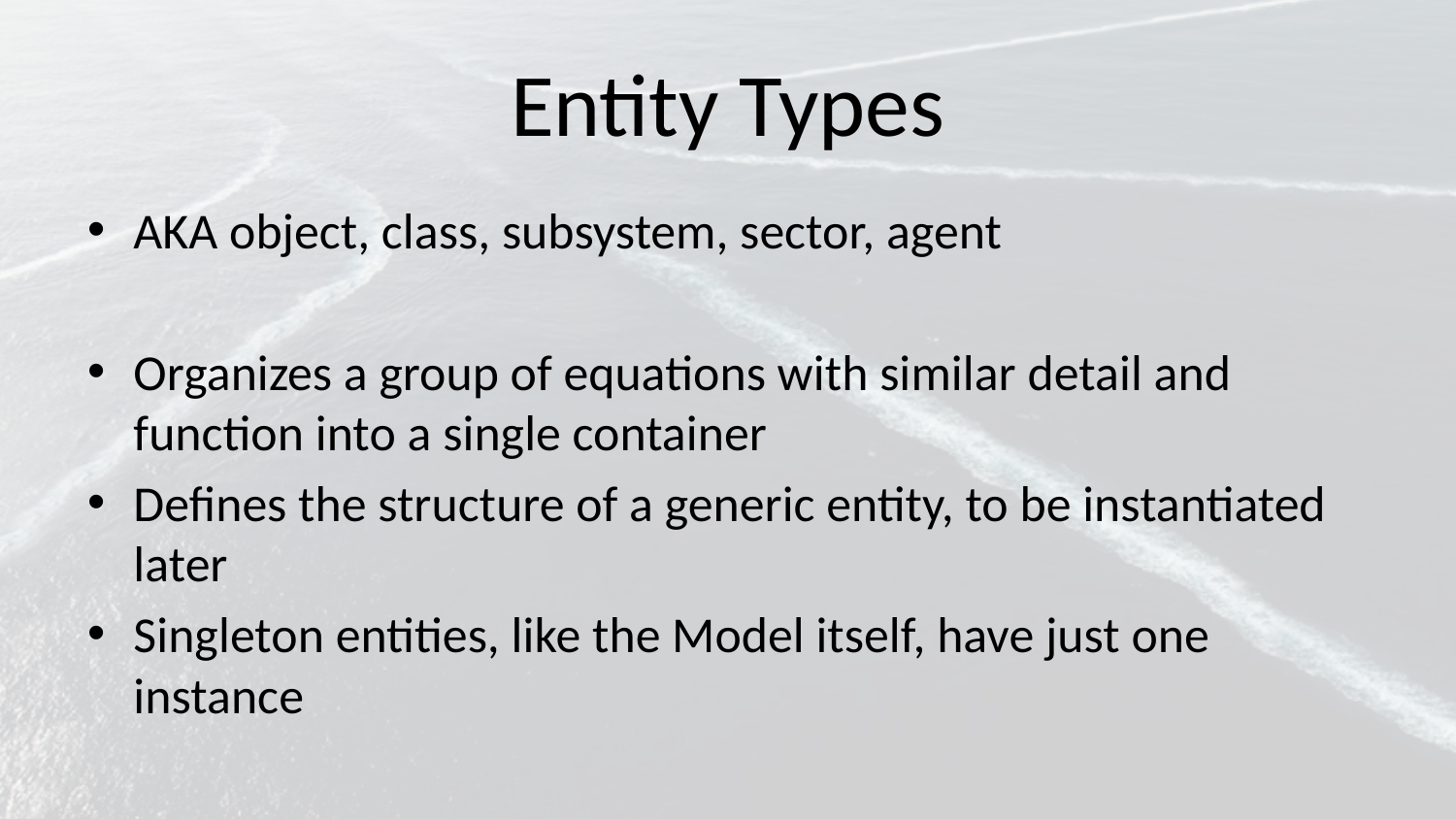

# Entity Types
AKA object, class, subsystem, sector, agent

Organizes a group of equations with similar detail and function into a single container
Defines the structure of a generic entity, to be instantiated later
Singleton entities, like the Model itself, have just one instance